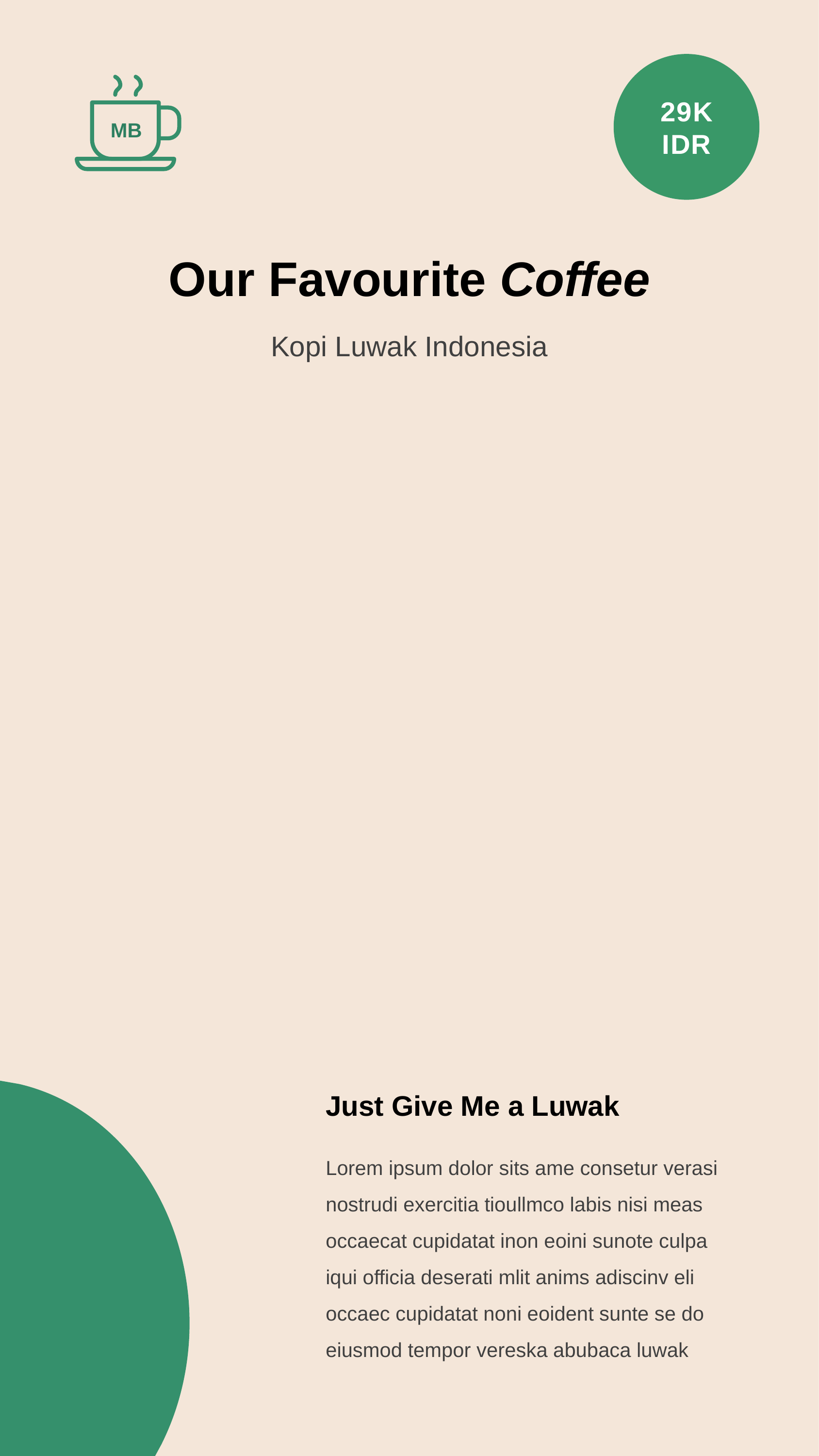

29K
IDR

MB
Our Favourite Coffee
Kopi Luwak Indonesia

Just Give Me a Luwak
Lorem ipsum dolor sits ame consetur verasi nostrudi exercitia tioullmco labis nisi meas occaecat cupidatat inon eoini sunote culpa iqui officia deserati mlit anims adiscinv eli occaec cupidatat noni eoident sunte se do eiusmod tempor vereska abubaca luwak